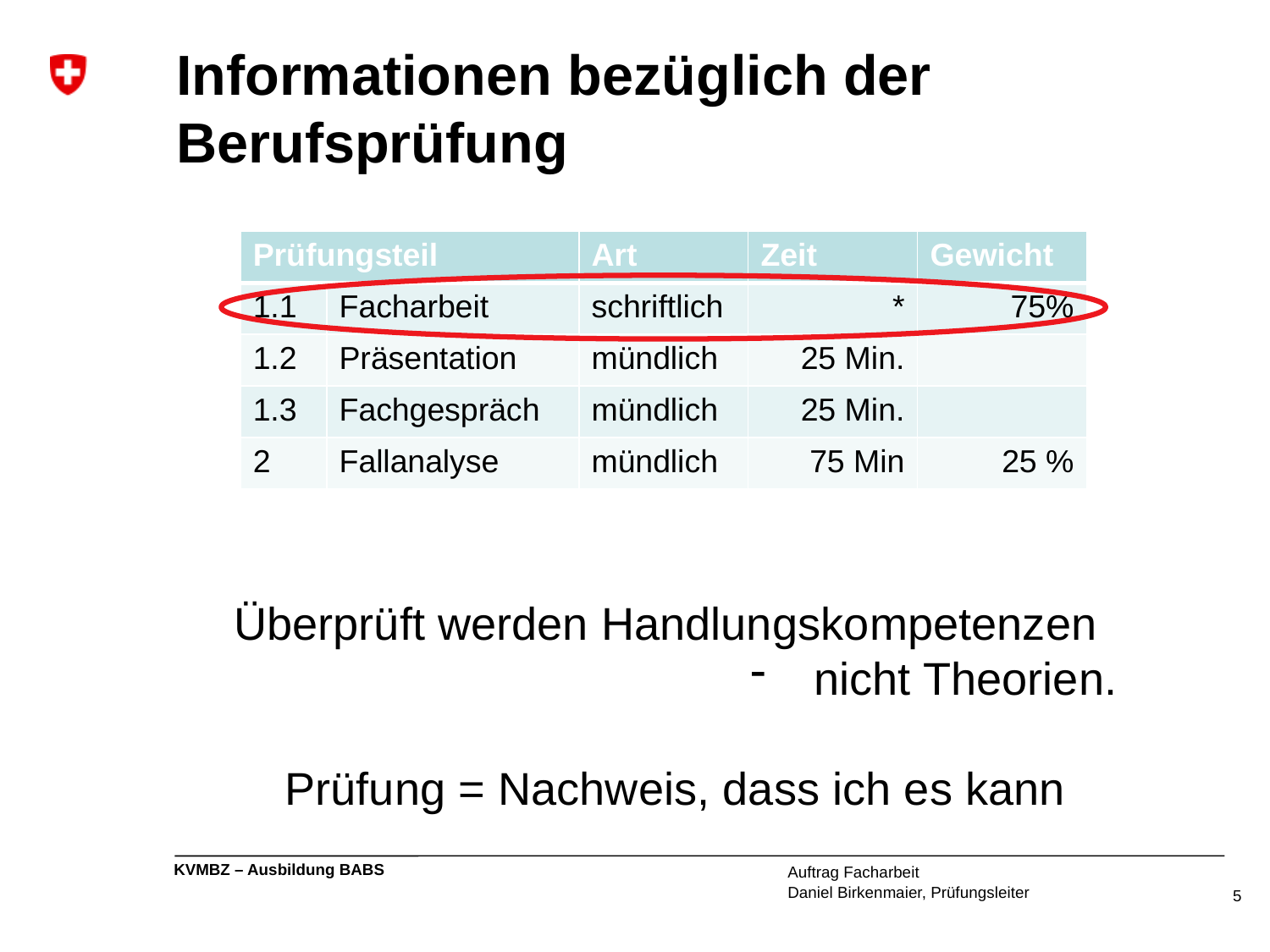

# Informationen bezüglich der Berufsprüfung
| Prüfungsteil |  | Art | Zeit | Gewicht |
| --- | --- | --- | --- | --- |
| 1.1 | Facharbeit | schriftlich | \* | 75% |
| 1.2 | Präsentation | mündlich | 25 Min. |  |
| 1.3 | Fachgespräch | mündlich | 25 Min. |  |
| 2 | Fallanalyse | mündlich | 75 Min | 25 % |

Überprüft werden Handlungskompetenzen
nicht Theorien.

Prüfung = Nachweis, dass ich es kann
Auftrag Facharbeit
Daniel Birkenmaier, Prüfungsleiter